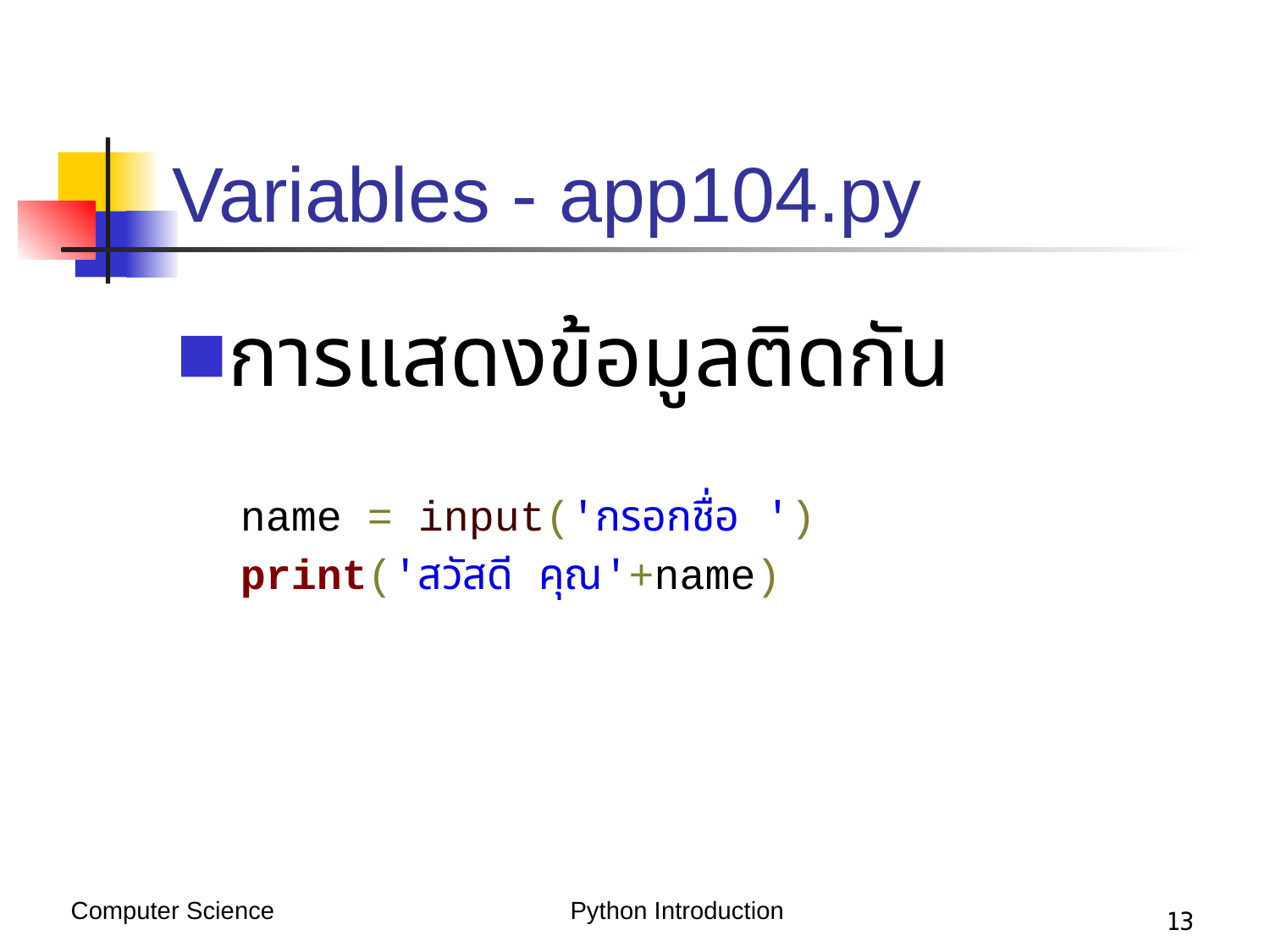

# Variables - app104.py
การแสดงข้อมูลติดกัน

name = input('กรอกชื่อ ')
print('สวัสดี คุณ'+name)
13